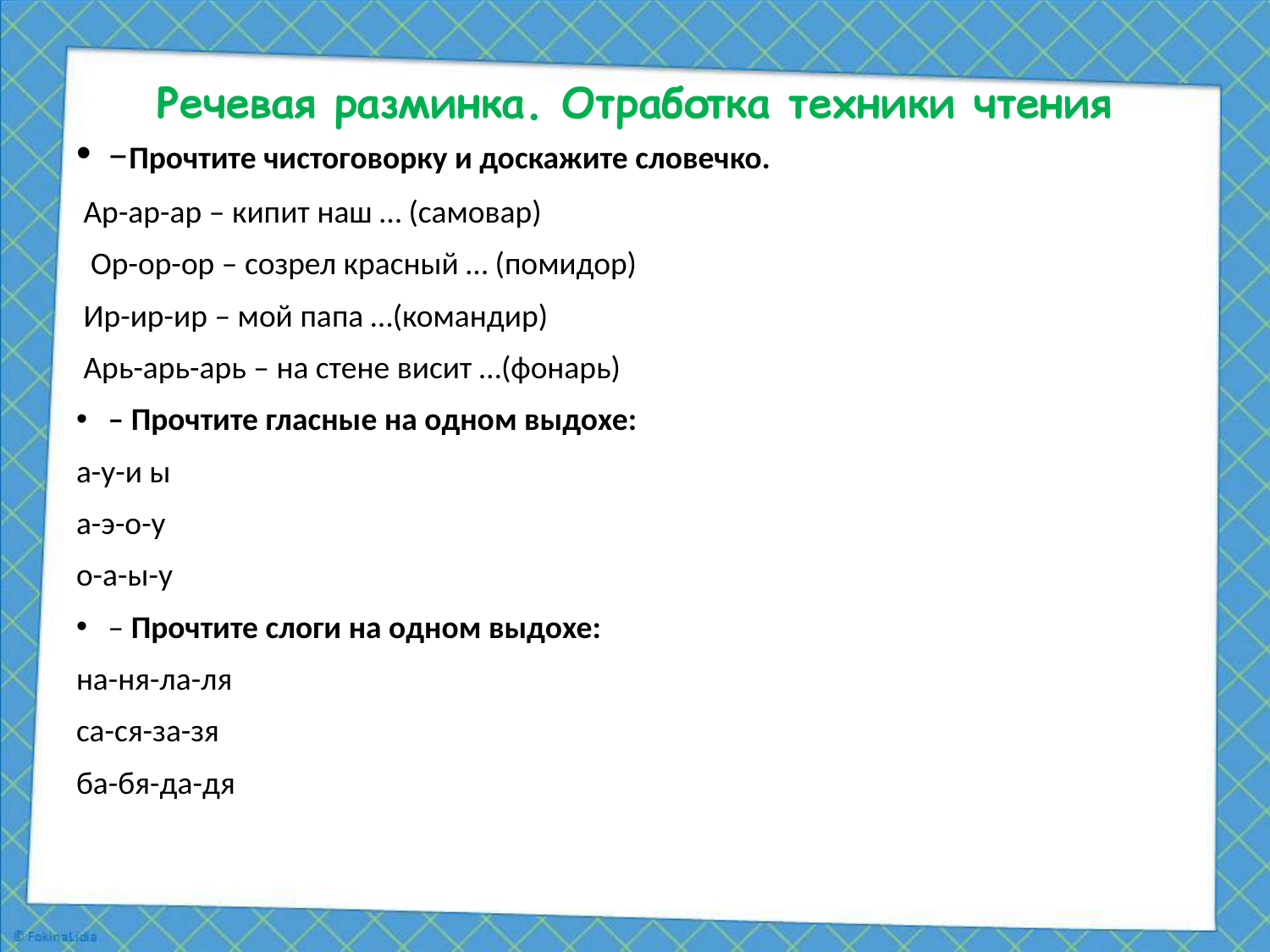

# Речевая разминка. Отработка техники чтения
–Прочтите чистоговорку и доскажите словечко.
 Ар-ар-ар – кипит наш … (самовар)
  Ор-ор-ор – созрел красный … (помидор)
 Ир-ир-ир – мой папа …(командир)
 Арь-арь-арь – на стене висит …(фонарь)
– Прочтите гласные на одном выдохе:
а-у-и ы
а-э-о-у
о-а-ы-у
– Прочтите слоги на одном выдохе:
на-ня-ла-ля
са-ся-за-зя
ба-бя-да-дя